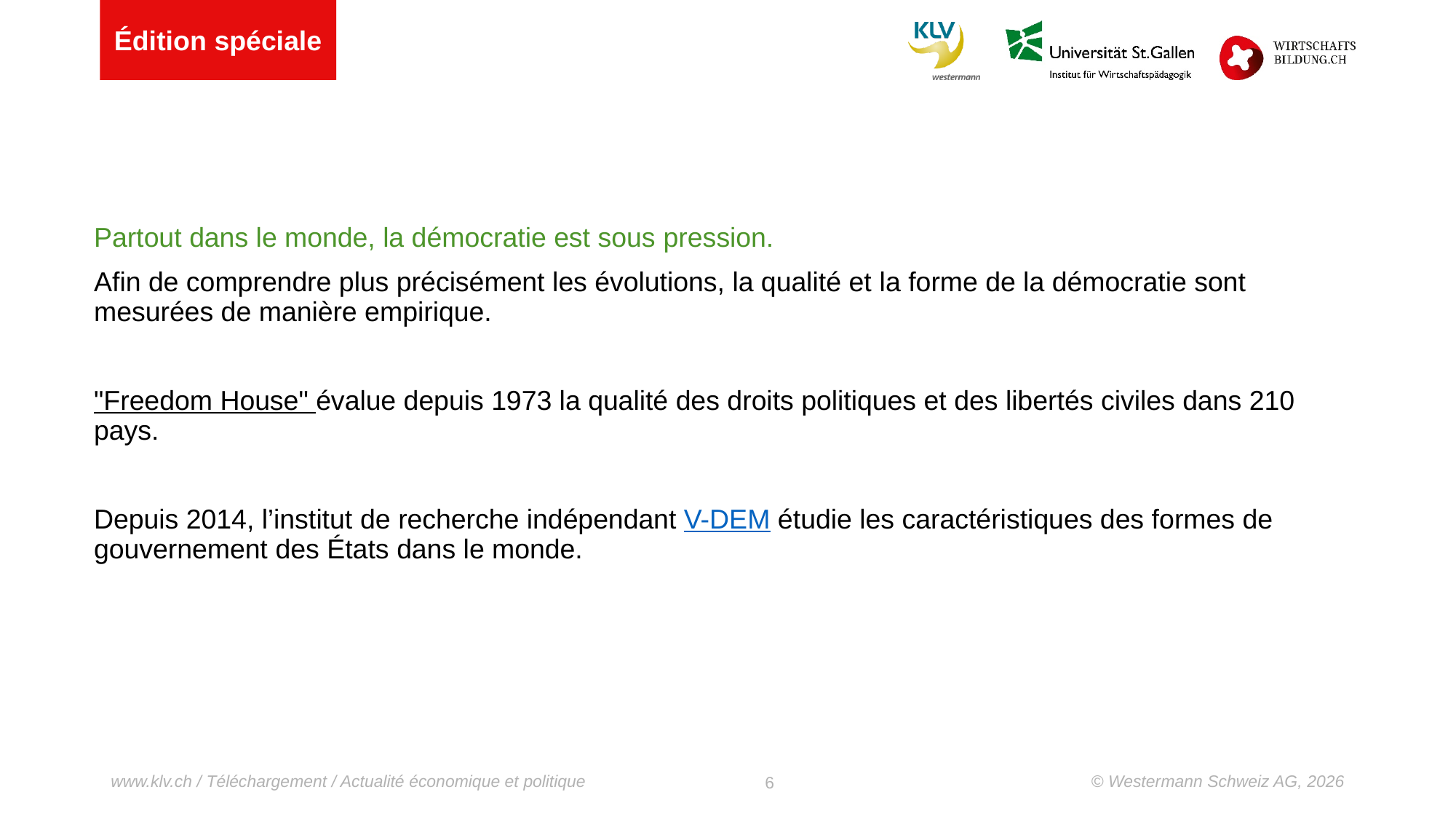

Partout dans le monde, la démocratie est sous pression.
Afin de comprendre plus précisément les évolutions, la qualité et la forme de la démocratie sont mesurées de manière empirique.

"Freedom House" évalue depuis 1973 la qualité des droits politiques et des libertés civiles dans 210 pays.

Depuis 2014, l’institut de recherche indépendant V-DEM étudie les caractéristiques des formes de gouvernement des États dans le monde.
www.klv.ch / Téléchargement / Actualité économique et politique
© Westermann Schweiz AG, 2026
6